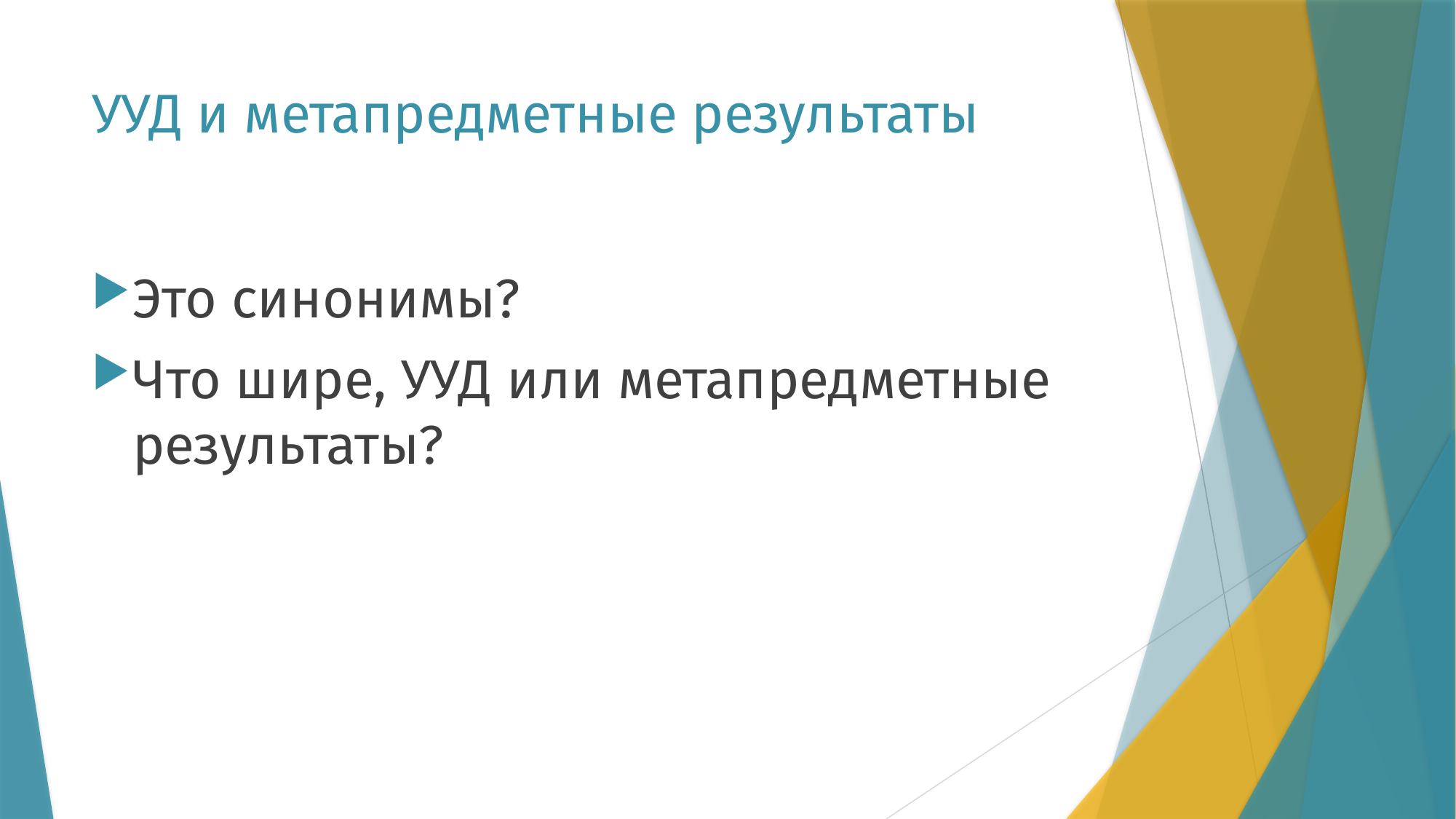

# УУД и метапредметные результаты
Это синонимы?
Что шире, УУД или метапредметные результаты?